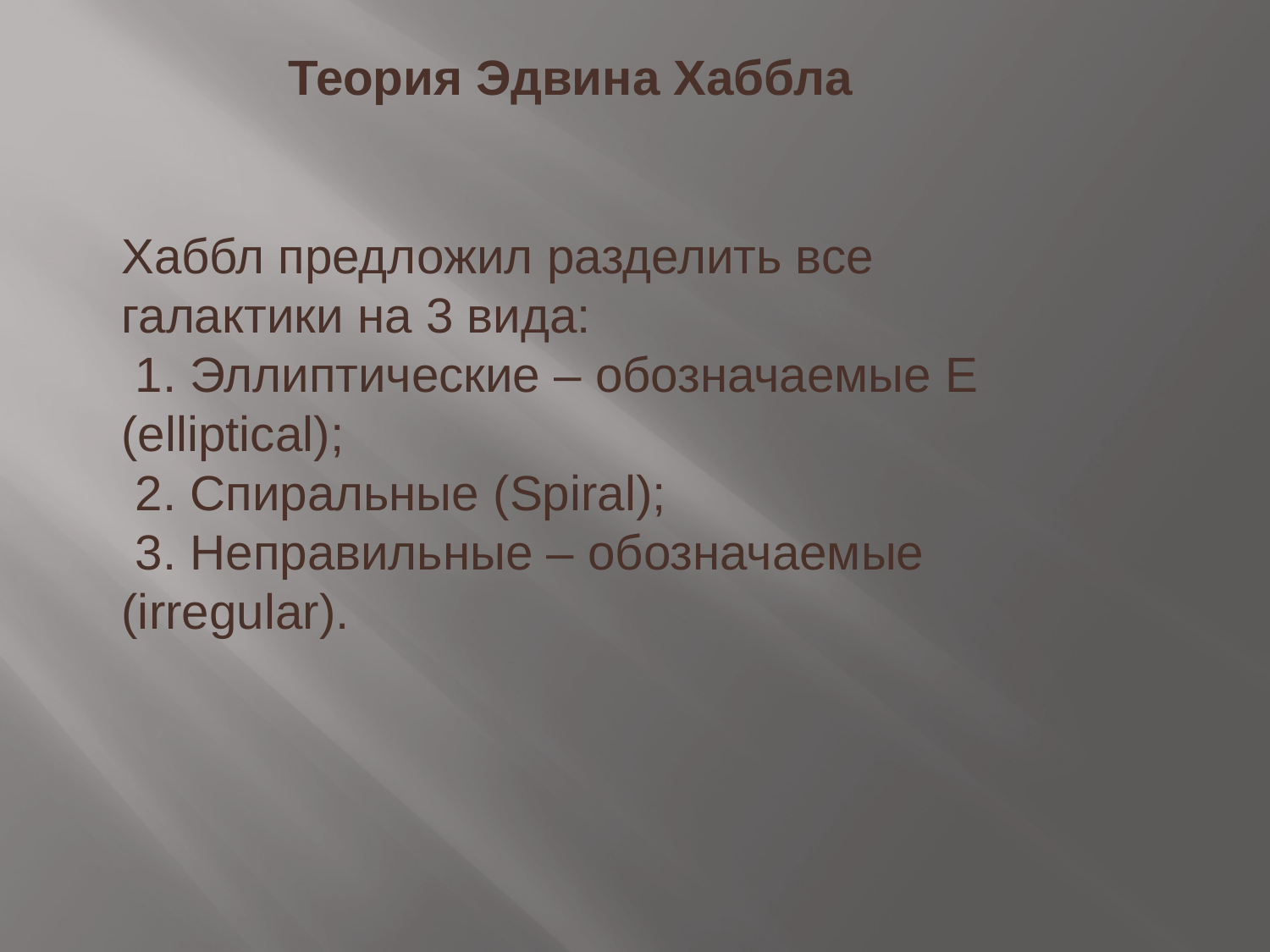

Теория Эдвина Хаббла
Хаббл предложил разделить все галактики на 3 вида:
 1. Эллиптические – обозначаемые Е (elliptical);
 2. Спиральные (Spiral);
 3. Неправильные – обозначаемые (irregular).